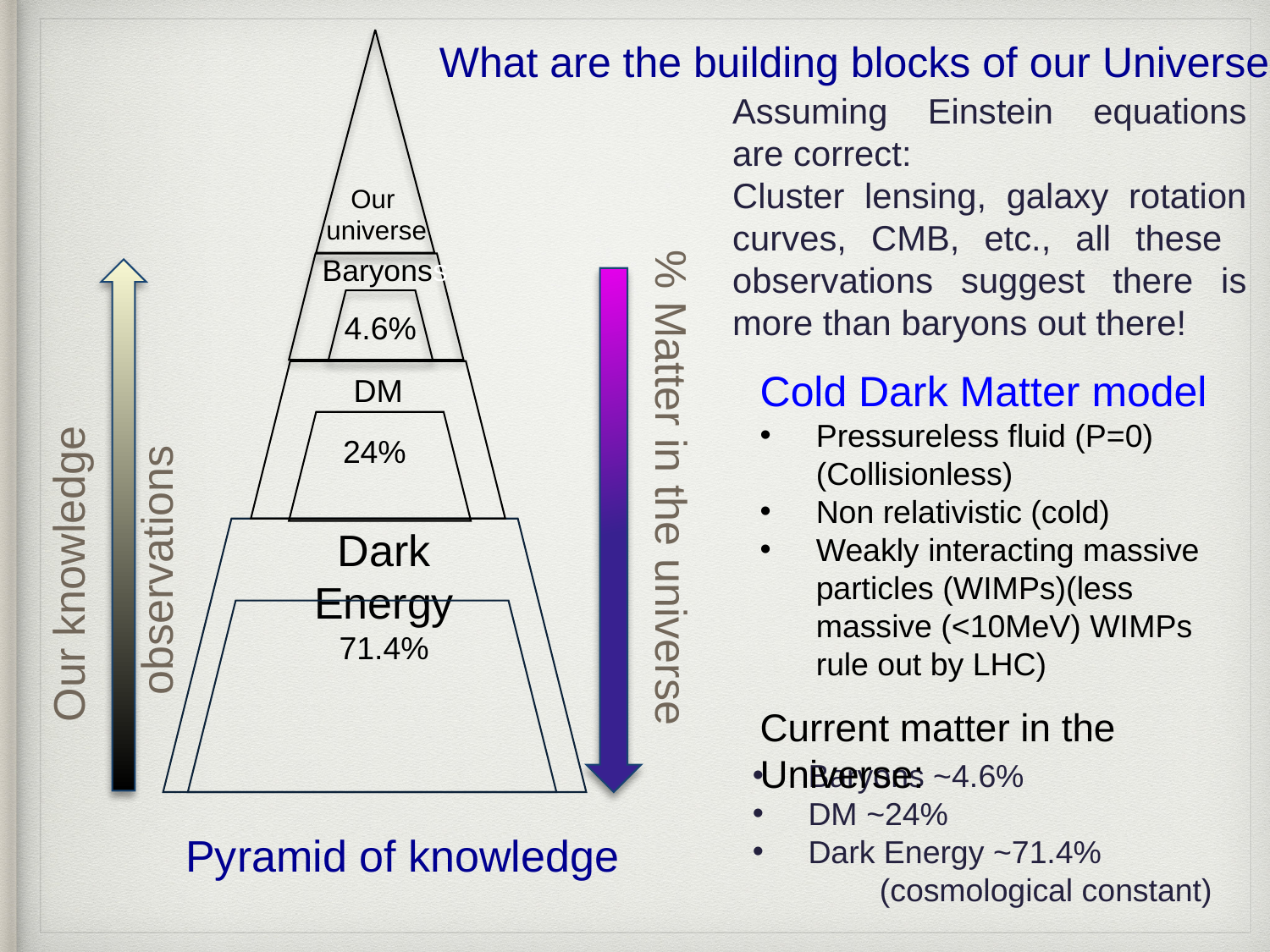

What are the building blocks of our Universe?
Assuming Einstein equations are correct:
Cluster lensing, galaxy rotation curves, CMB, etc., all these  observations suggest there is more than baryons out there!
Our
universe
Baryonss

4.6%
Cold Dark Matter model
Pressureless fluid (P=0)(Collisionless)
Non relativistic (cold)
Weakly interacting massive particles (WIMPs)(less massive (<10MeV) WIMPs rule out by LHC)

DM

24%
% Matter in the universe

observations
Our knowledge
Dark Energy
71.4%

Current matter in the Universe:
Baryons ~4.6%
DM ~24%
Dark Energy ~71.4%
	(cosmological constant)
 Pyramid of knowledge